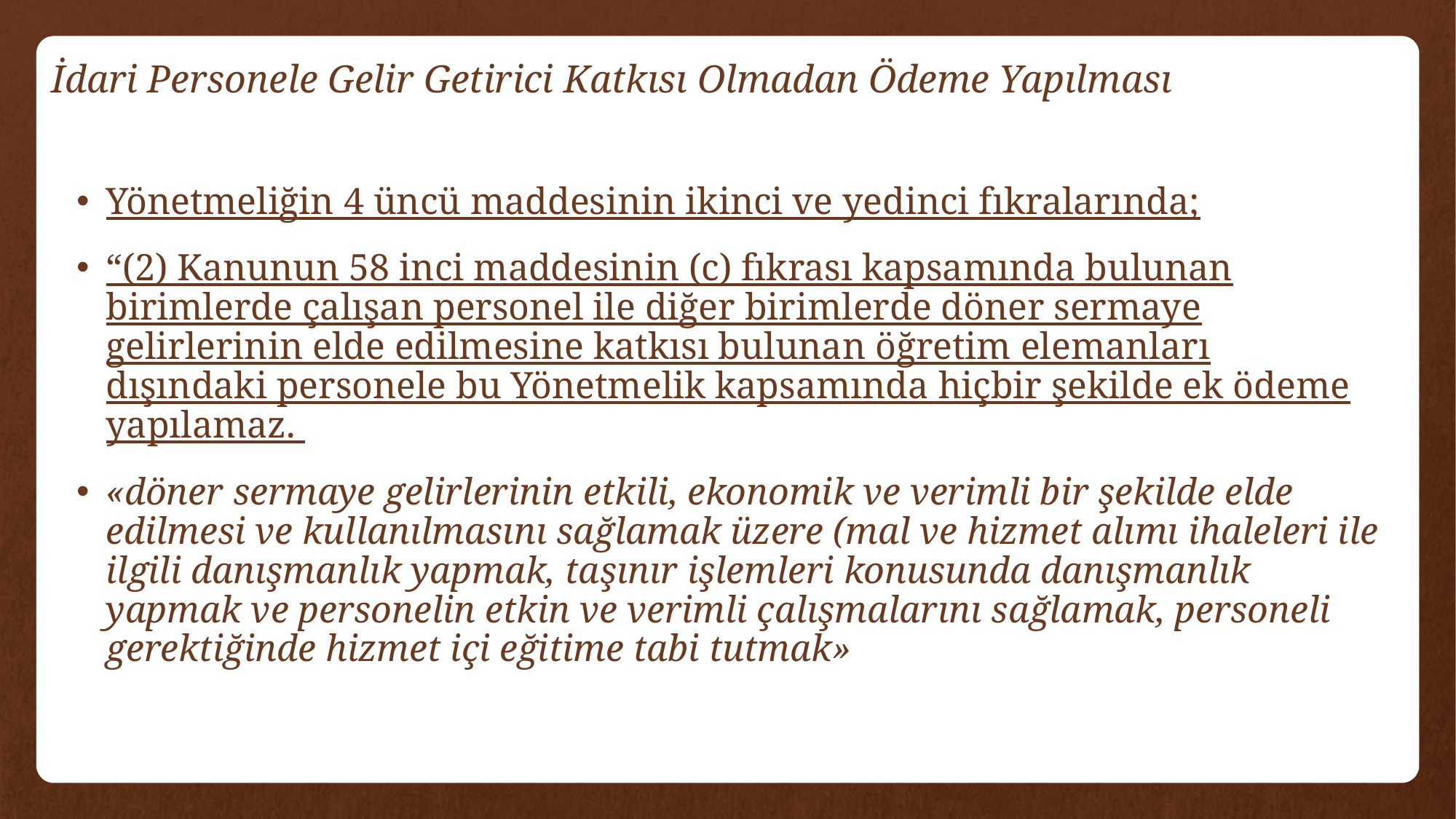

# İdari Personele Gelir Getirici Katkısı Olmadan Ödeme Yapılması
Yönetmeliğin 4 üncü maddesinin ikinci ve yedinci fıkralarında;
“(2) Kanunun 58 inci maddesinin (c) fıkrası kapsamında bulunan birimlerde çalışan personel ile diğer birimlerde döner sermaye gelirlerinin elde edilmesine katkısı bulunan öğretim elemanları dışındaki personele bu Yönetmelik kapsamında hiçbir şekilde ek ödeme yapılamaz.
«döner sermaye gelirlerinin etkili, ekonomik ve verimli bir şekilde elde edilmesi ve kullanılmasını sağlamak üzere (mal ve hizmet alımı ihaleleri ile ilgili danışmanlık yapmak, taşınır işlemleri konusunda danışmanlık yapmak ve personelin etkin ve verimli çalışmalarını sağlamak, personeli gerektiğinde hizmet içi eğitime tabi tutmak»